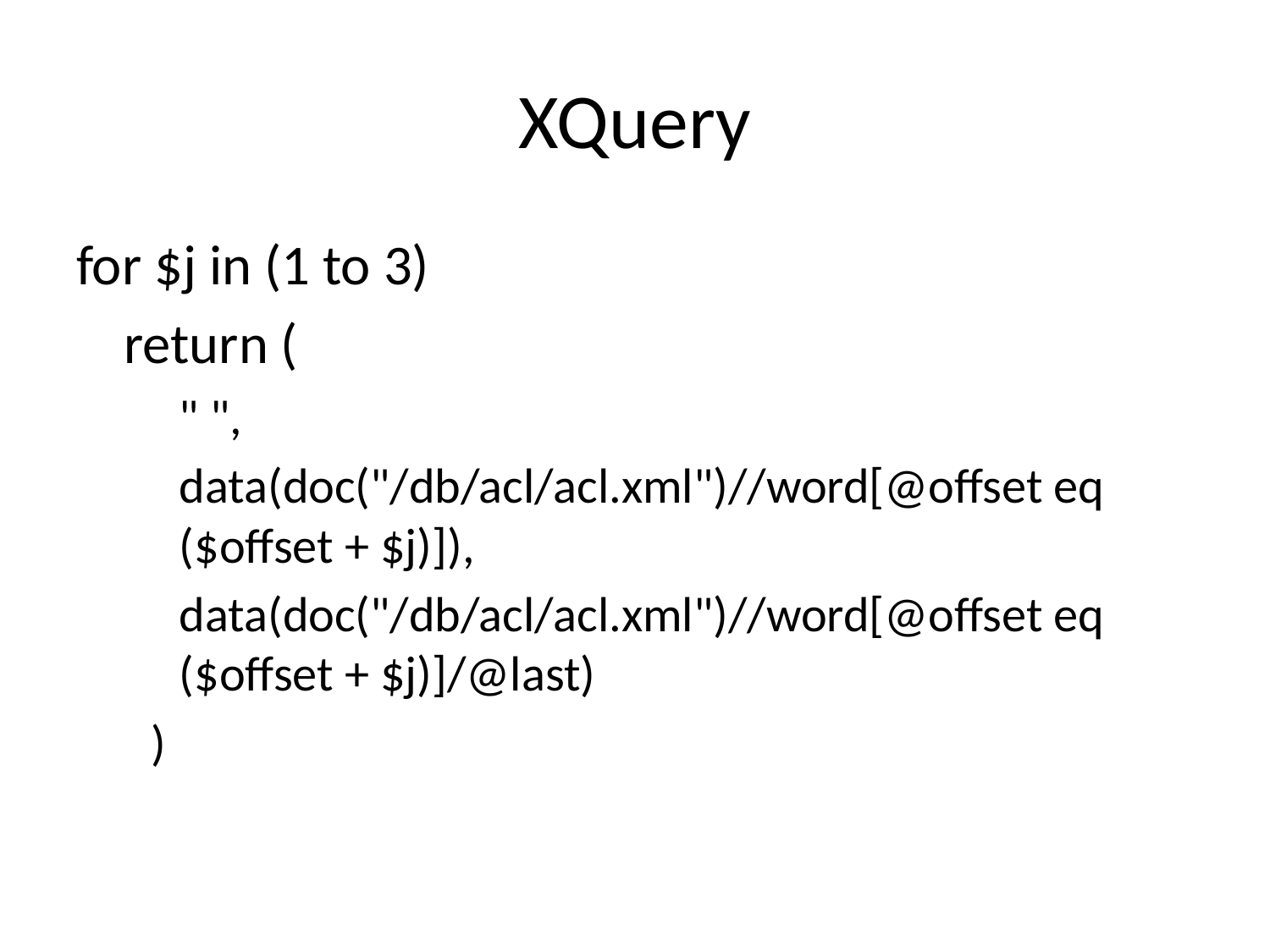

# XQuery
for $j in (1 to 3)
	return (
	" ",
	data(doc("/db/acl/acl.xml")//word[@offset eq ($offset + $j)]),
	data(doc("/db/acl/acl.xml")//word[@offset eq ($offset + $j)]/@last)
 )